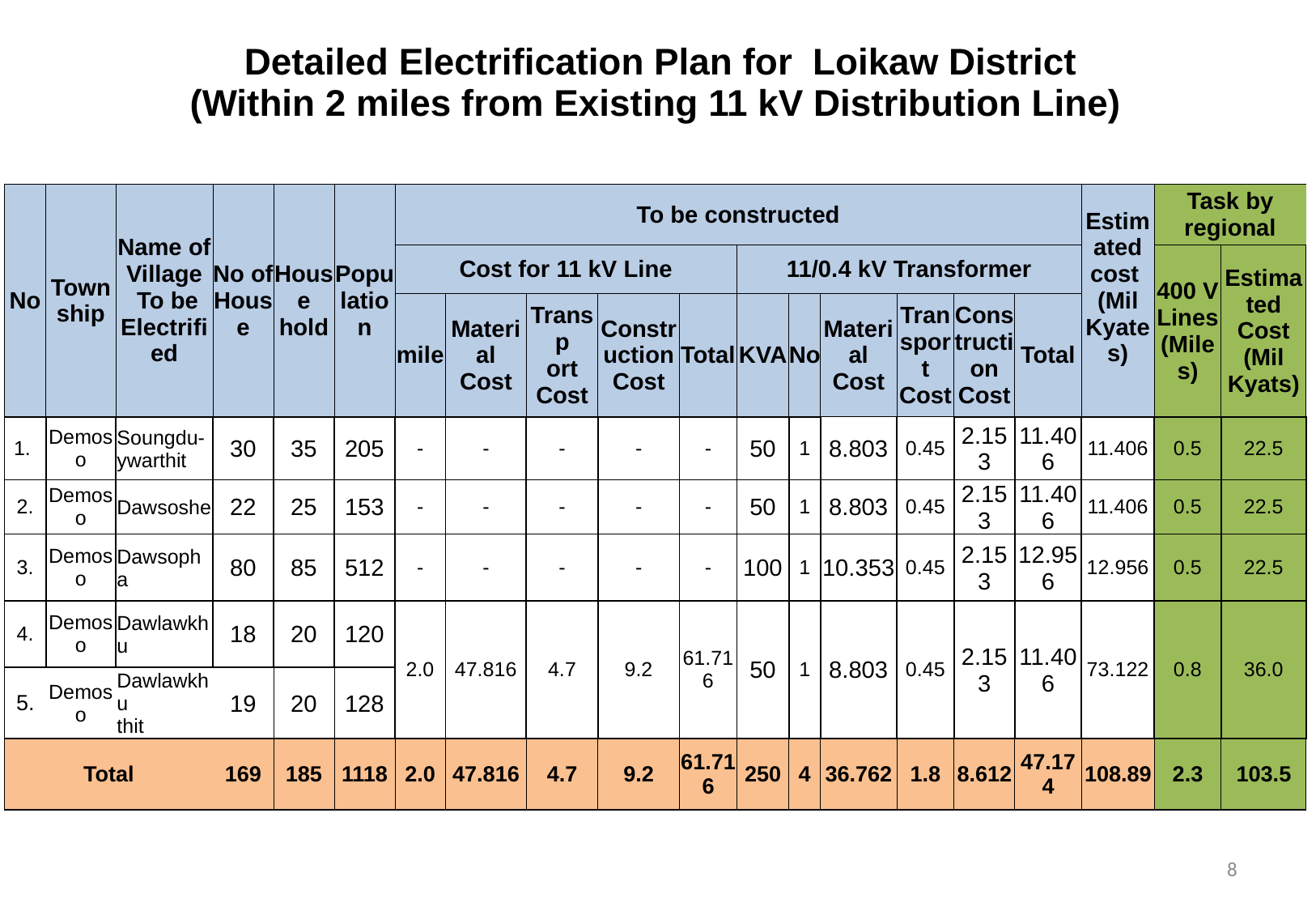

| Detailed Electrification Plan for Loikaw District (Within 2 miles from Existing 11 kV Distribution Line) |  |  |  |  |  |  |  |  |  |  |  |  |  |  |  |  |  |  |  |  |  |  |  |  |
| --- | --- | --- | --- | --- | --- | --- | --- | --- | --- | --- | --- | --- | --- | --- | --- | --- | --- | --- | --- | --- | --- | --- | --- | --- |
|  |  |  |  |  |  |  |  |  |  |  |  |  |  |  |  |  |  |  |  |  |  |  |  |  |
| No | Town ship | Name of Village To be Electrified | No of House | House hold | Popu lation | To be constructed |  |  |  |  |  |  |  |  |  |  |  |  |  |  |  | Estimated cost (Mil Kyates) | Task by regional |  |
|  |  |  |  |  |  | Cost for 11 kV Line |  |  |  |  |  |  |  | 11/0.4 kV Transformer |  |  |  |  |  |  |  |  | 400 V Lines (Miles) | Estimated Cost (Mil Kyats) |
|  |  |  |  |  |  | mile | Material Cost |  | Transp ort Cost |  | Construction Cost |  | Total | KVA | No |  | Material Cost |  | Transport Cost | Construction Cost | Total |  |  |  |
| 1. | Demoso | Soungdu-ywarthit | 30 | 35 | 205 | - | - |  | - |  | - |  | - | 50 | 1 |  | 8.803 |  | 0.45 | 2.153 | 11.406 | 11.406 | 0.5 | 22.5 |
| 2. | Demoso | ‌Dawsoshe | 22 | 25 | 153 | - | - |  | - |  | - |  | - | 50 | 1 |  | 8.803 |  | 0.45 | 2.153 | 11.406 | 11.406 | 0.5 | 22.5 |
| 3. | Demoso | Dawsopha | 80 | 85 | 512 | - | - |  | - |  | - |  | - | 100 | 1 |  | 10.353 |  | 0.45 | 2.153 | 12.956 | 12.956 | 0.5 | 22.5 |
| 4. | Demoso | Dawlawkhu | 18 | 20 | 120 | 2.0 | 47.816 |  | 4.7 |  | 9.2 |  | 61.716 | 50 | 1 |  | 8.803 |  | 0.45 | 2.153 | 11.406 | 73.122 | 0.8 | 36.0 |
| 5. | Demoso | Dawlawkhu thit | 19 | 20 | 128 |  |  |  |  |  |  |  |  |  |  |  |  |  |  |  |  |  |  |  |
| Total |  |  | 169 | 185 | 1118 | 2.0 | 47.816 |  | 4.7 |  | 9.2 |  | 61.716 | 250 | 4 |  | 36.762 |  | 1.8 | 8.612 | 47.174 | 108.89 | 2.3 | 103.5 |
8